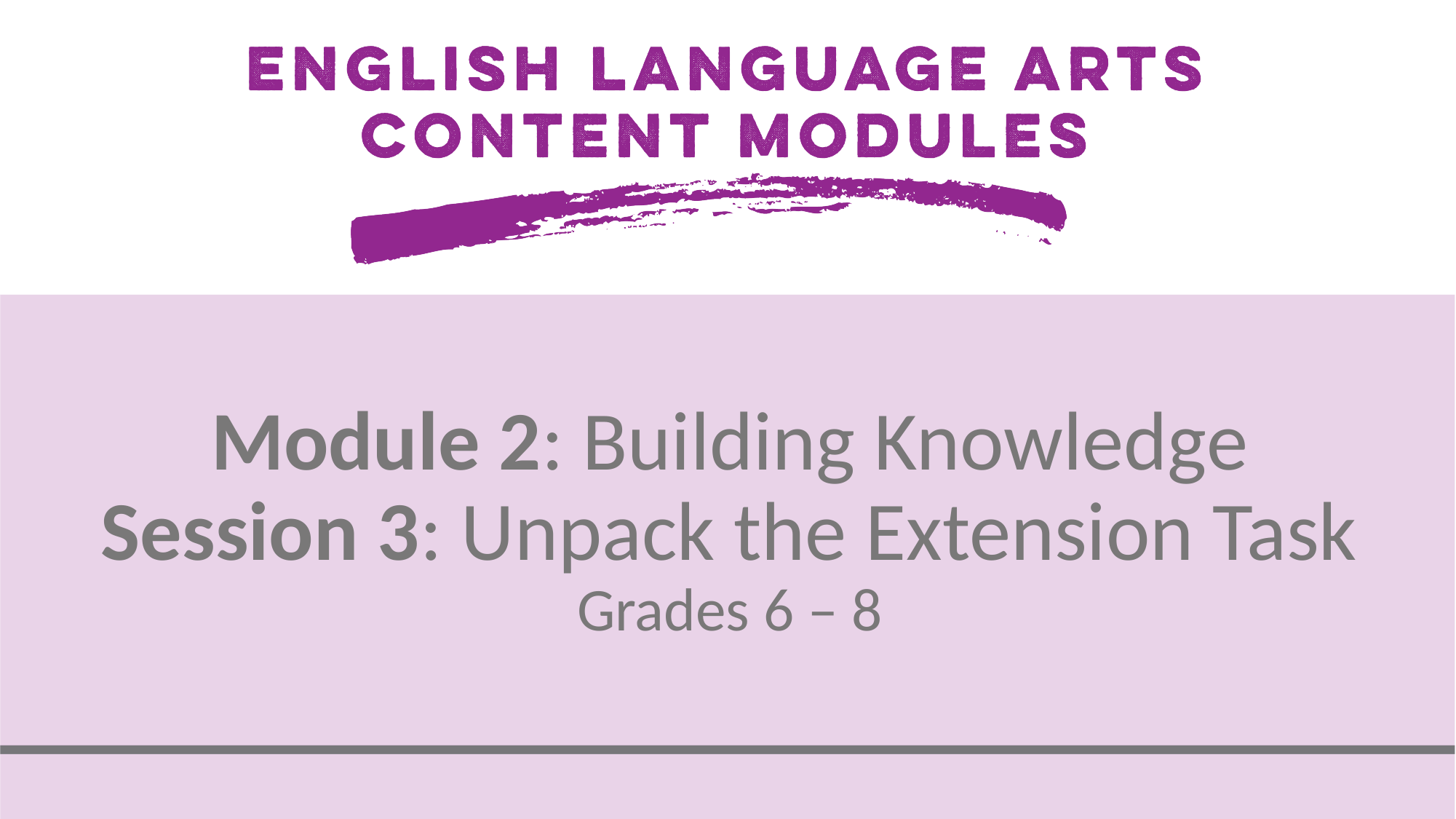

# Module 2: Building Knowledge Session 3: Unpack the Extension Task Grades 6 – 8